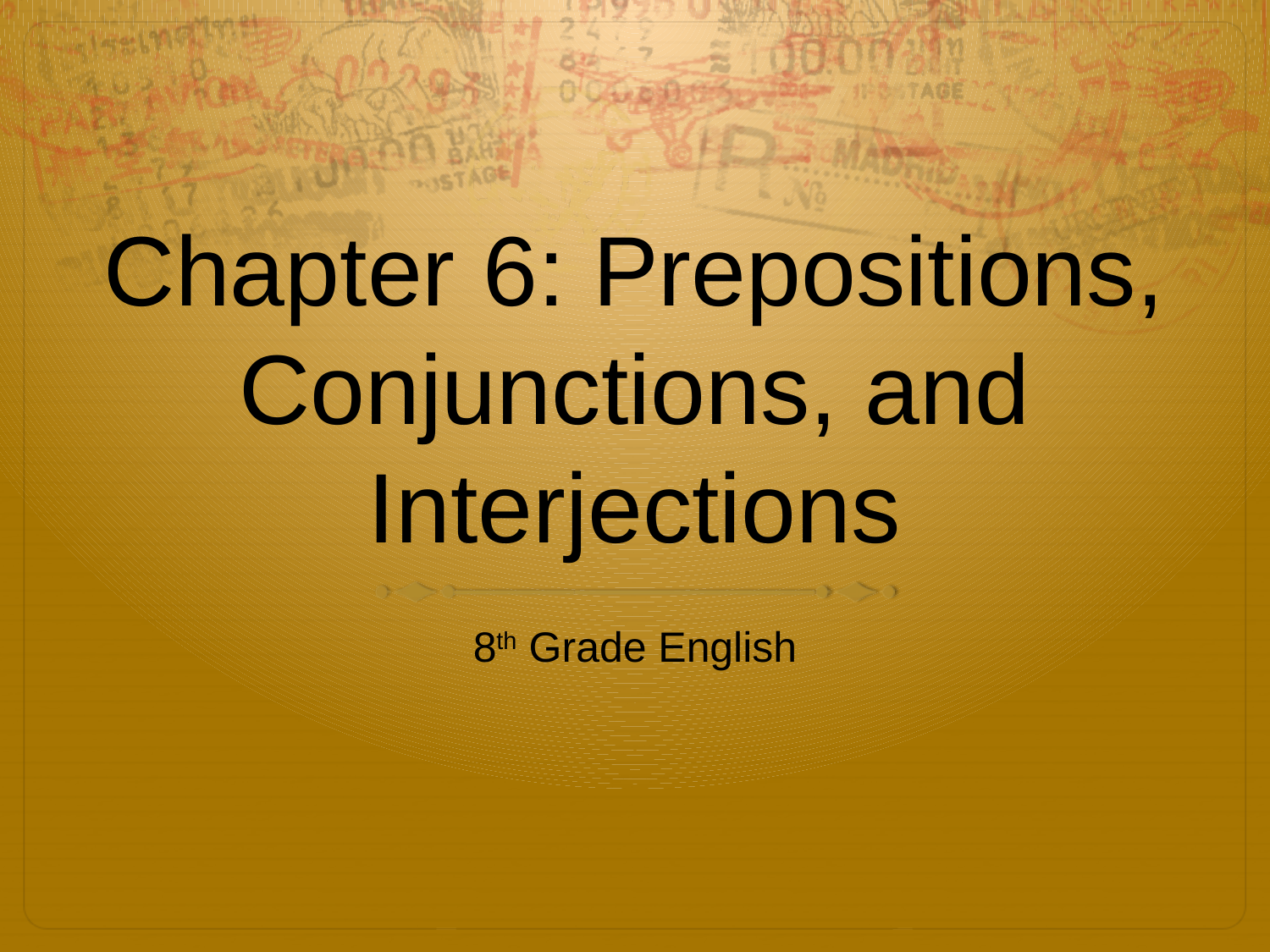

# Chapter 6: Prepositions, Conjunctions, and Interjections
8th Grade English